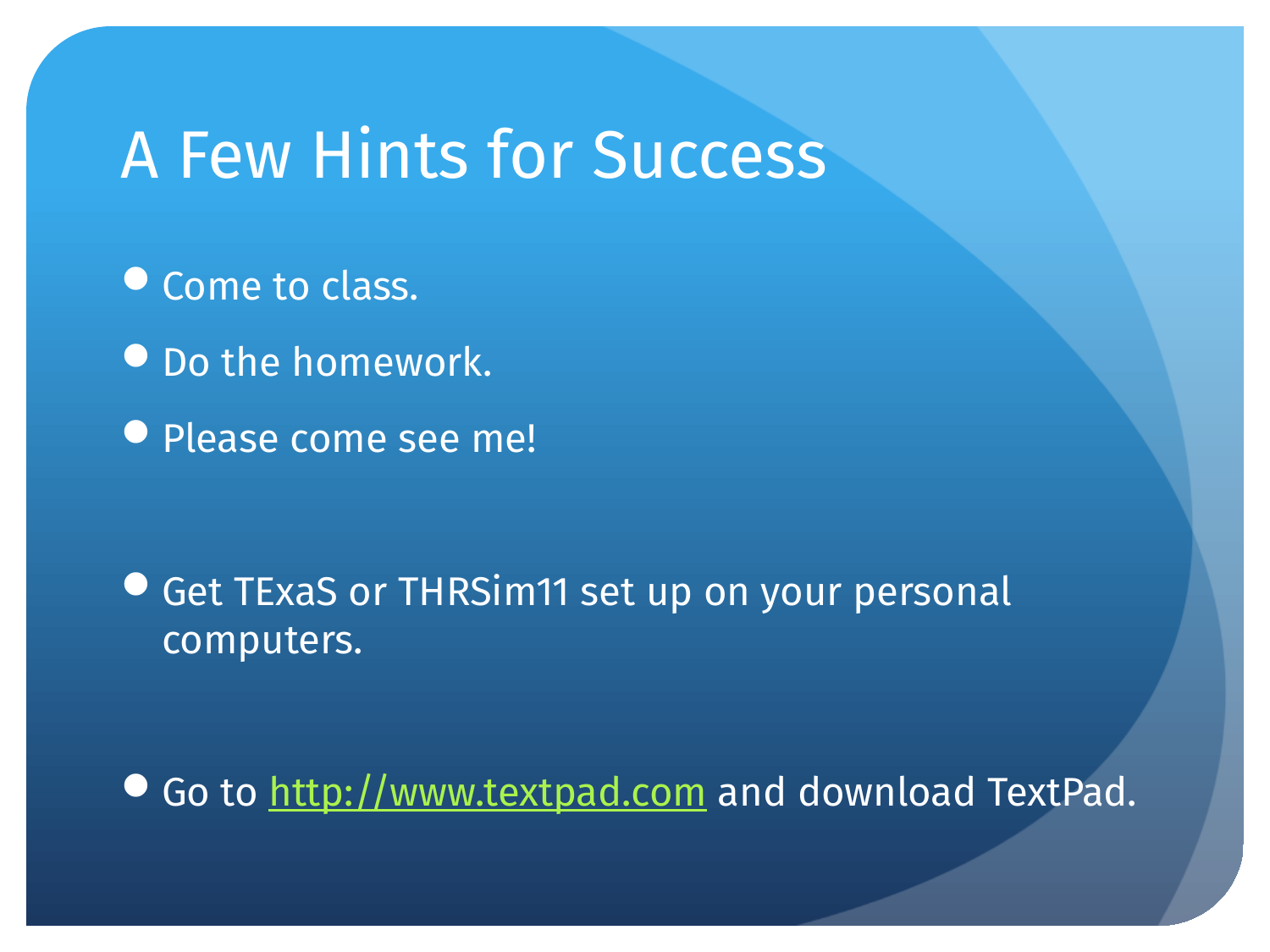

# A Few Hints for Success
Come to class.
Do the homework.
Please come see me!

Get TExaS or THRSim11 set up on your personal computers.

Go to http://www.textpad.com and download TextPad.